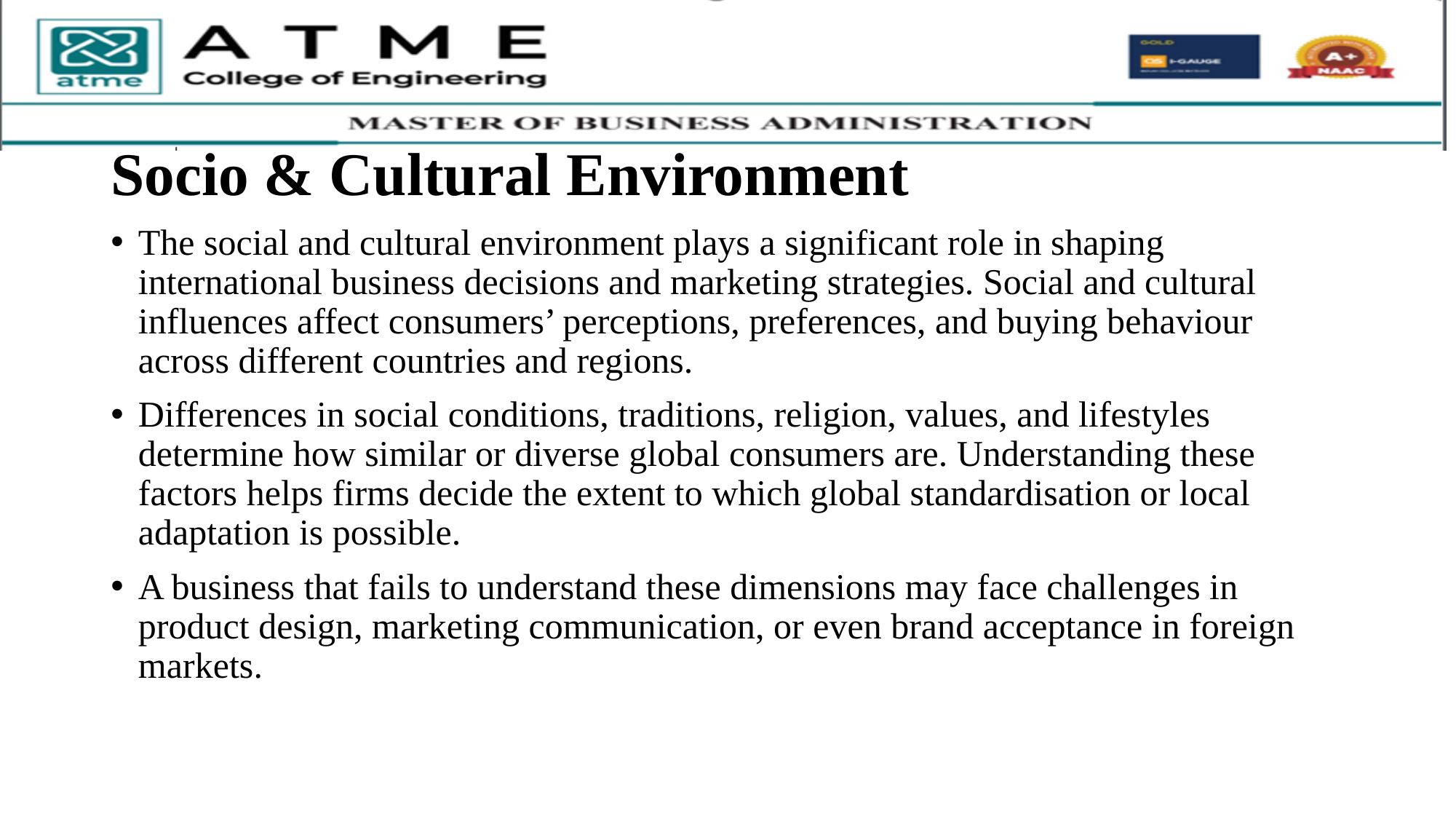

# Socio & Cultural Environment
The social and cultural environment plays a significant role in shaping international business decisions and marketing strategies. Social and cultural influences affect consumers’ perceptions, preferences, and buying behaviour across different countries and regions.
Differences in social conditions, traditions, religion, values, and lifestyles determine how similar or diverse global consumers are. Understanding these factors helps firms decide the extent to which global standardisation or local adaptation is possible.
A business that fails to understand these dimensions may face challenges in product design, marketing communication, or even brand acceptance in foreign markets.